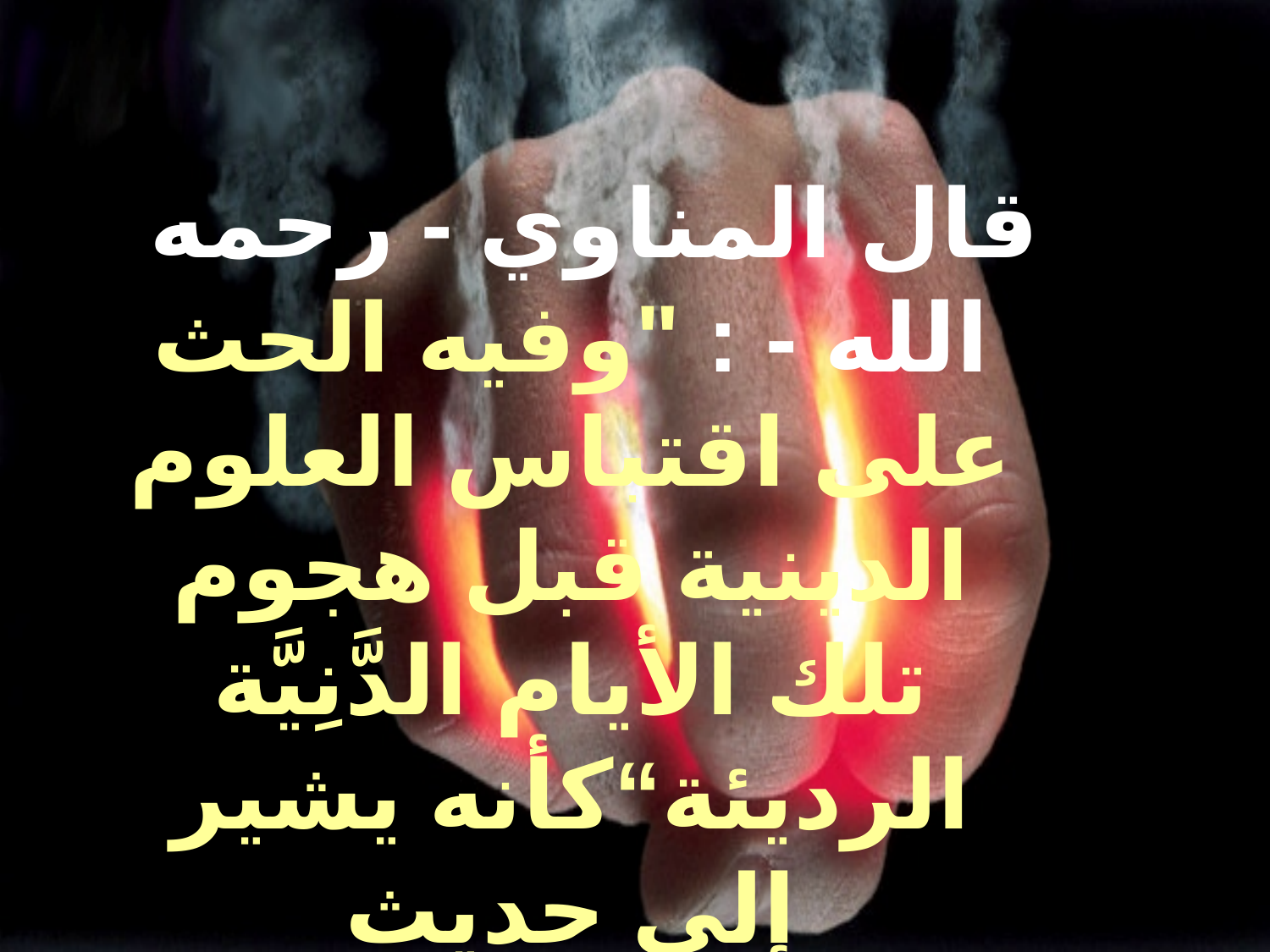

قال المناوي - رحمه الله - : "وفيه الحث على اقتباس العلوم الدينية قبل هجوم تلك الأيام الدَّنِيَّة الرديئة“كأنه يشير إلى حديث المصطفى. ”احفظ الله يحفظك